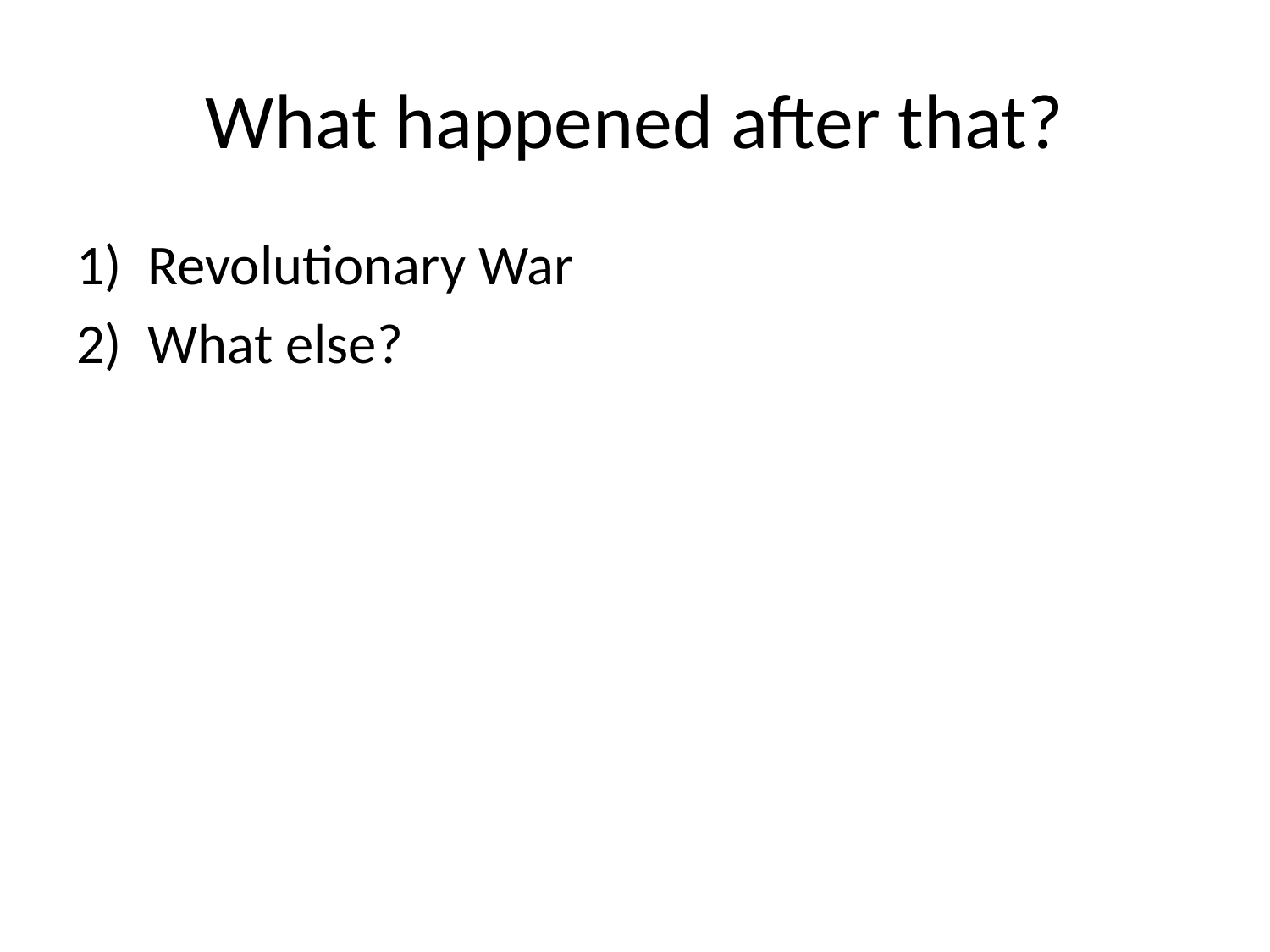

# What happened after that?
Revolutionary War
What else?